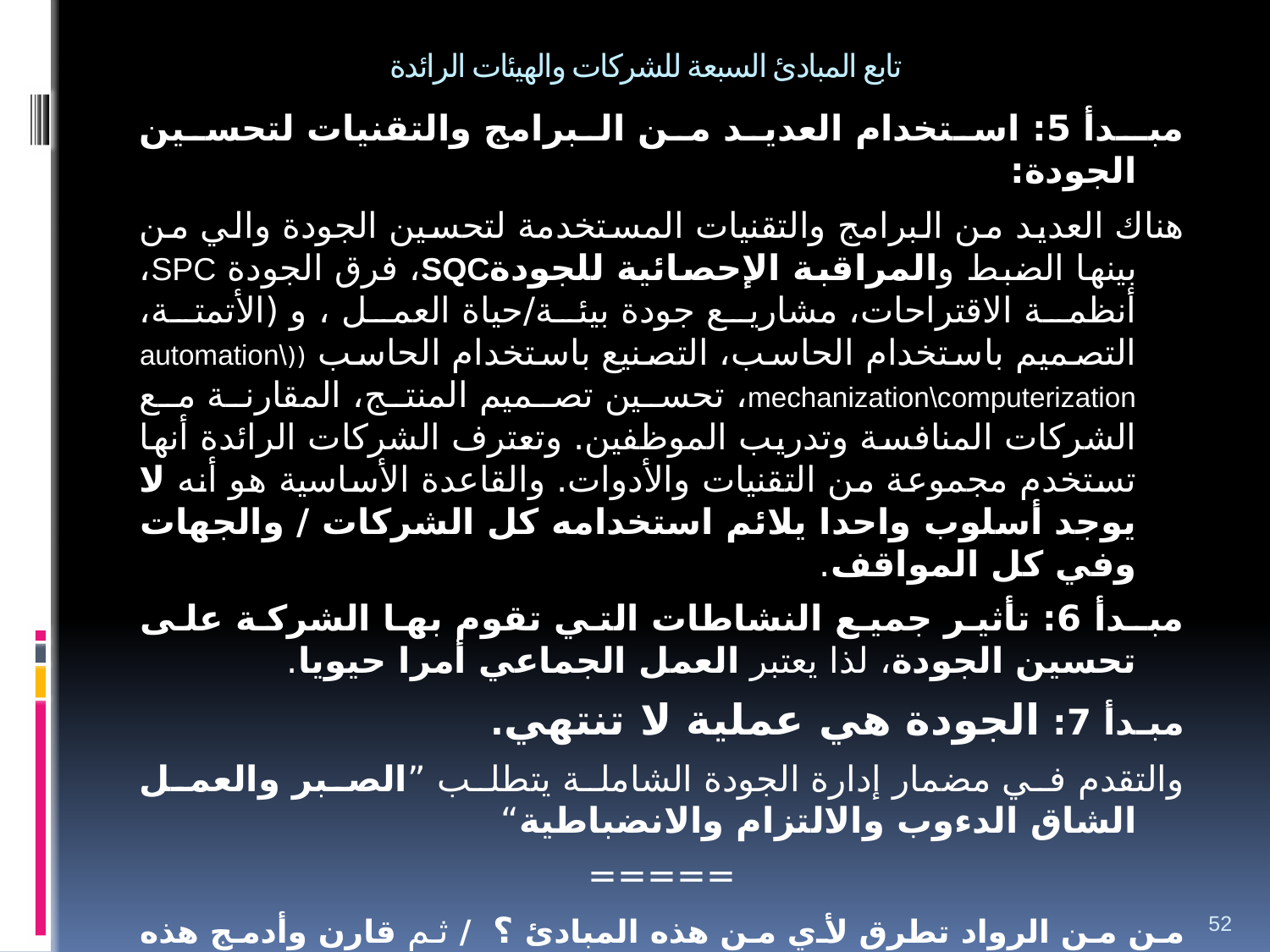

# تابع المبادئ السبعة للشركات والهيئات الرائدة
مبـدأ 5: استخدام العديد من البرامج والتقنيات لتحسين الجودة:
	هناك العديد من البرامج والتقنيات المستخدمة لتحسين الجودة والي من بينها الضبط والمراقبة الإحصائية للجودةSQC، فرق الجودة SPC، أنظمة الاقتراحات، مشاريع جودة بيئة/حياة العمل ، و (الأتمتة، التصميم باستخدام الحاسب، التصنيع باستخدام الحاسب ((automation\mechanization\computerization، تحسين تصميم المنتج، المقارنة مع الشركات المنافسة وتدريب الموظفين. وتعترف الشركات الرائدة أنها تستخدم مجموعة من التقنيات والأدوات. والقاعدة الأساسية هو أنه لا يوجد أسلوب واحدا يلائم استخدامه كل الشركات / والجهات وفي كل المواقف.
مبـدأ 6: تأثير جميع النشاطات التي تقوم بها الشركة على تحسين الجودة، لذا يعتبر العمل الجماعي أمرا حيويا.
مبـدأ 7: الجودة هي عملية لا تنتهي.
والتقدم في مضمار إدارة الجودة الشاملة يتطلب ”الصبر والعمل الشاق الدءوب والالتزام والانضباطية“
=====
من من الرواد تطرق لأي من هذه المبادئ ؟  / ثم قارن وأدمج هذه المبادئ مع نموذج النظرة الشاملة جابلونسكي -   إعادة رسم  مطور ذاتيا ؟
=====

52